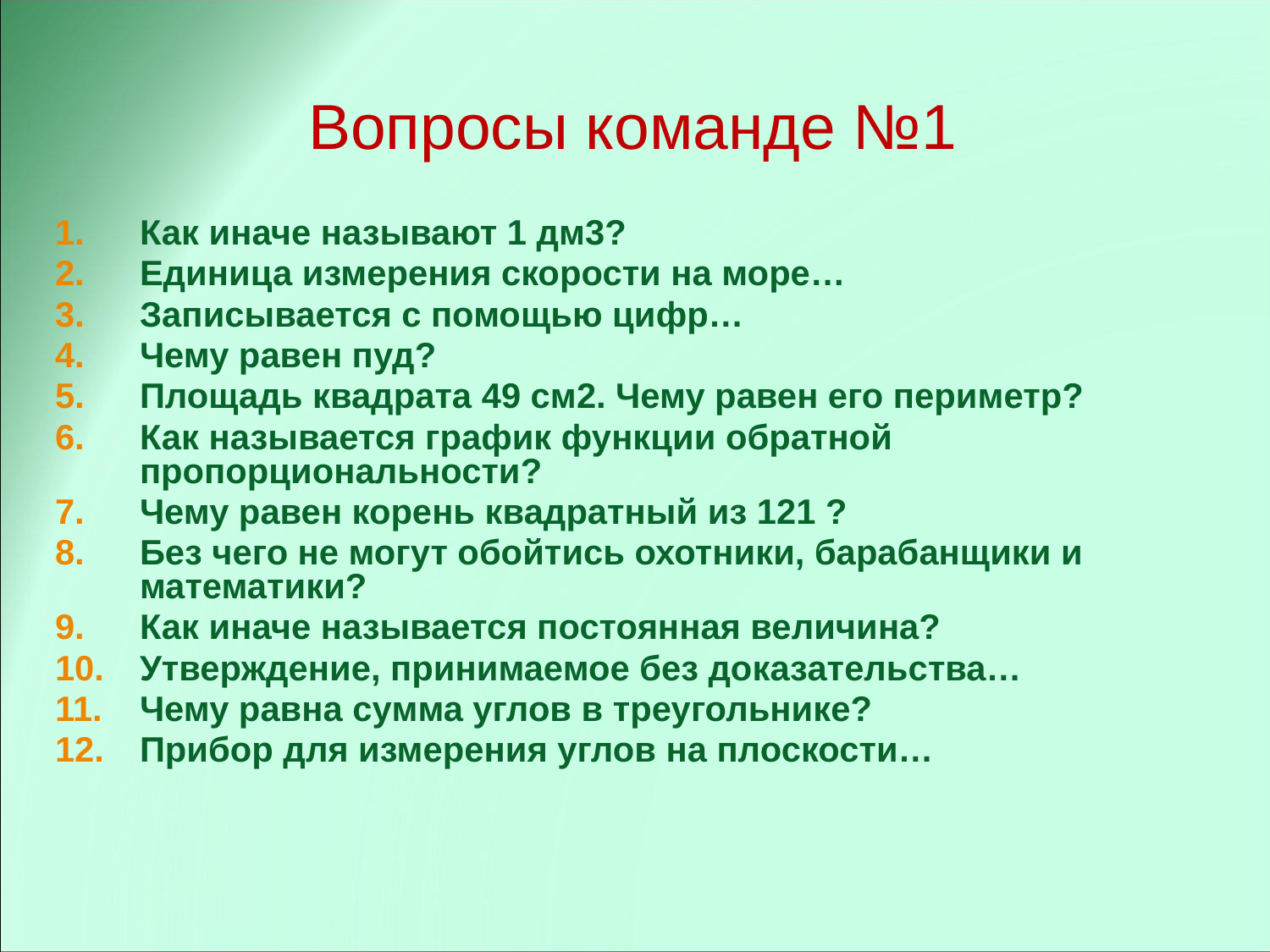

# Вопросы команде №1
Как иначе называют 1 дм3?
Единица измерения скорости на море…
Записывается с помощью цифр…
Чему равен пуд?
Площадь квадрата 49 см2. Чему равен его периметр?
Как называется график функции обратной пропорциональности?
Чему равен корень квадратный из 121 ?
Без чего не могут обойтись охотники, барабанщики и математики?
Как иначе называется постоянная величина?
Утверждение, принимаемое без доказательства…
Чему равна сумма углов в треугольнике?
Прибор для измерения углов на плоскости…